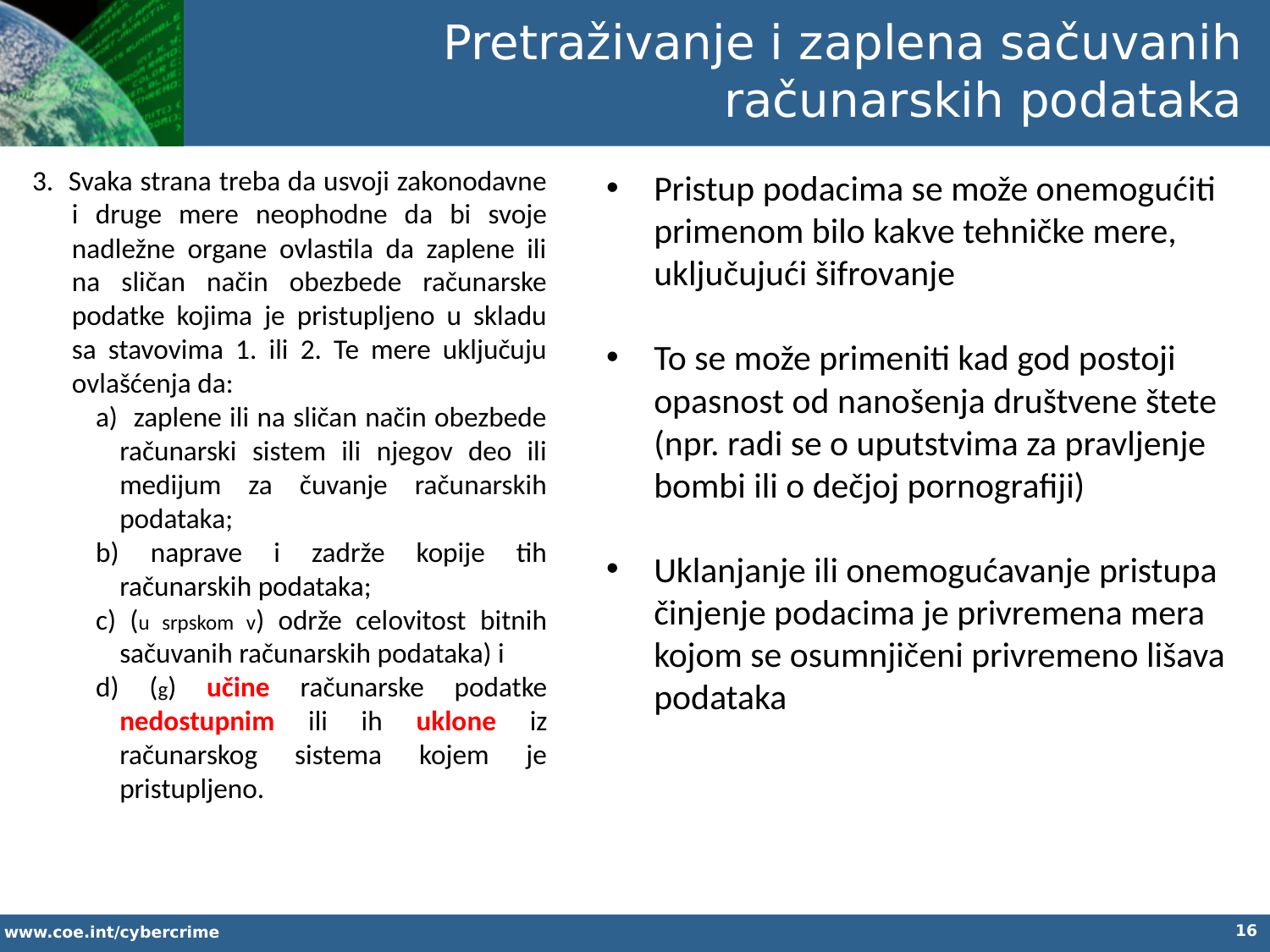

Pretraživanje i zaplena sačuvanih računarskih podataka
3.  Svaka strana treba da usvoji zakonodavne i druge mere neophodne da bi svoje nadležne organe ovlastila da zaplene ili na sličan način obezbede računarske podatke kojima je pristupljeno u skladu sa stavovima 1. ili 2. Te mere uključuju ovlašćenja da:
a)  zaplene ili na sličan način obezbede računarski sistem ili njegov deo ili medijum za čuvanje računarskih podataka;
b) naprave i zadrže kopije tih računarskih podataka;
c) (u srpskom v) održe celovitost bitnih sačuvanih računarskih podataka) i
d) (g) učine računarske podatke nedostupnim ili ih uklone iz računarskog sistema kojem je pristupljeno.
Pristup podacima se može onemogućiti primenom bilo kakve tehničke mere, uključujući šifrovanje

To se može primeniti kad god postoji opasnost od nanošenja društvene štete (npr. radi se o uputstvima za pravljenje bombi ili o dečjoj pornografiji)

Uklanjanje ili onemogućavanje pristupa činjenje podacima je privremena mera kojom se osumnjičeni privremeno lišava podataka